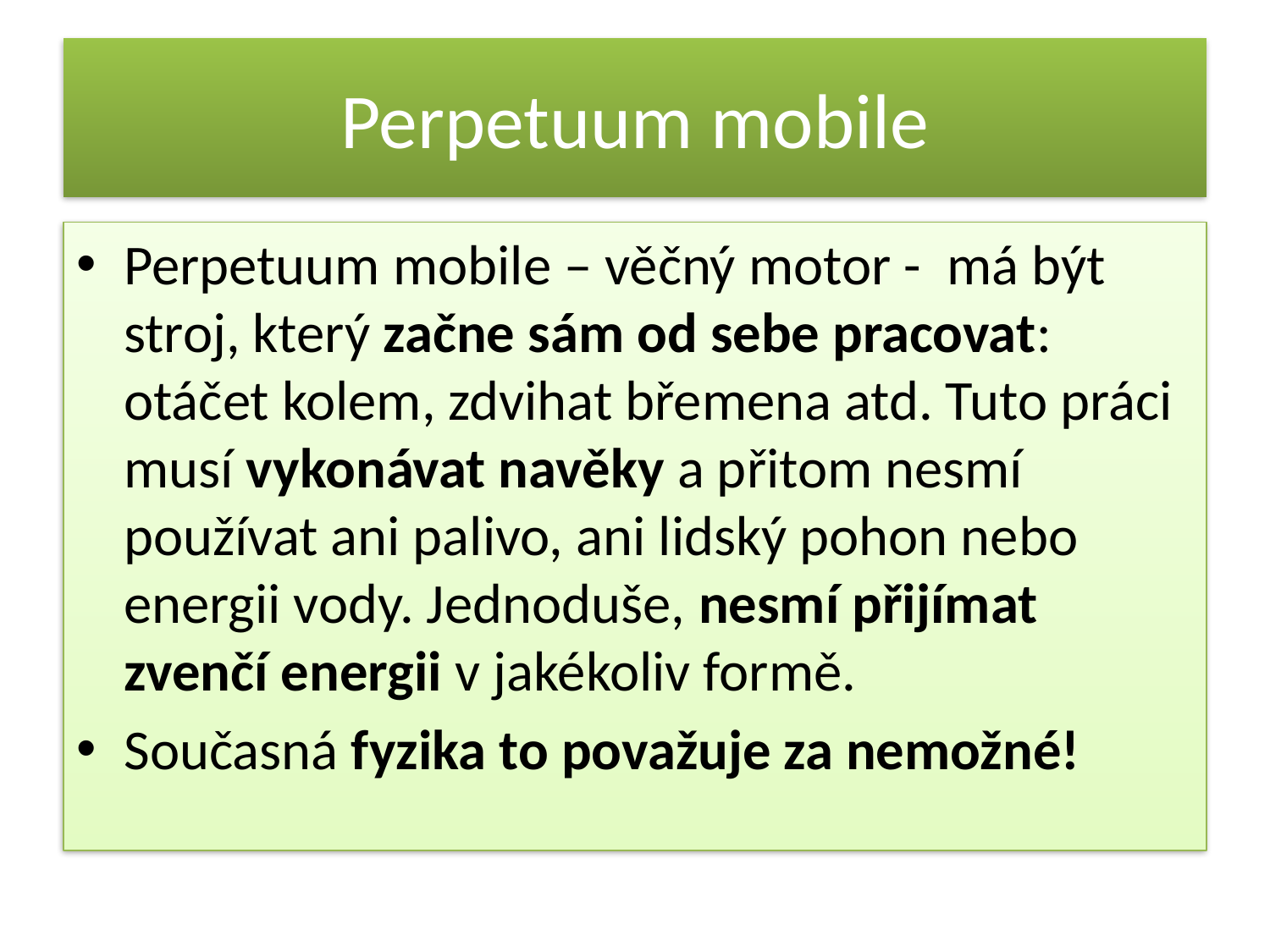

# Perpetuum mobile
Perpetuum mobile – věčný motor -  má být stroj, který začne sám od sebe pracovat: otáčet kolem, zdvihat břemena atd. Tuto práci musí vykonávat navěky a přitom nesmí používat ani palivo, ani lidský pohon nebo energii vody. Jednoduše, nesmí přijímat zvenčí energii v jakékoliv formě.
Současná fyzika to považuje za nemožné!